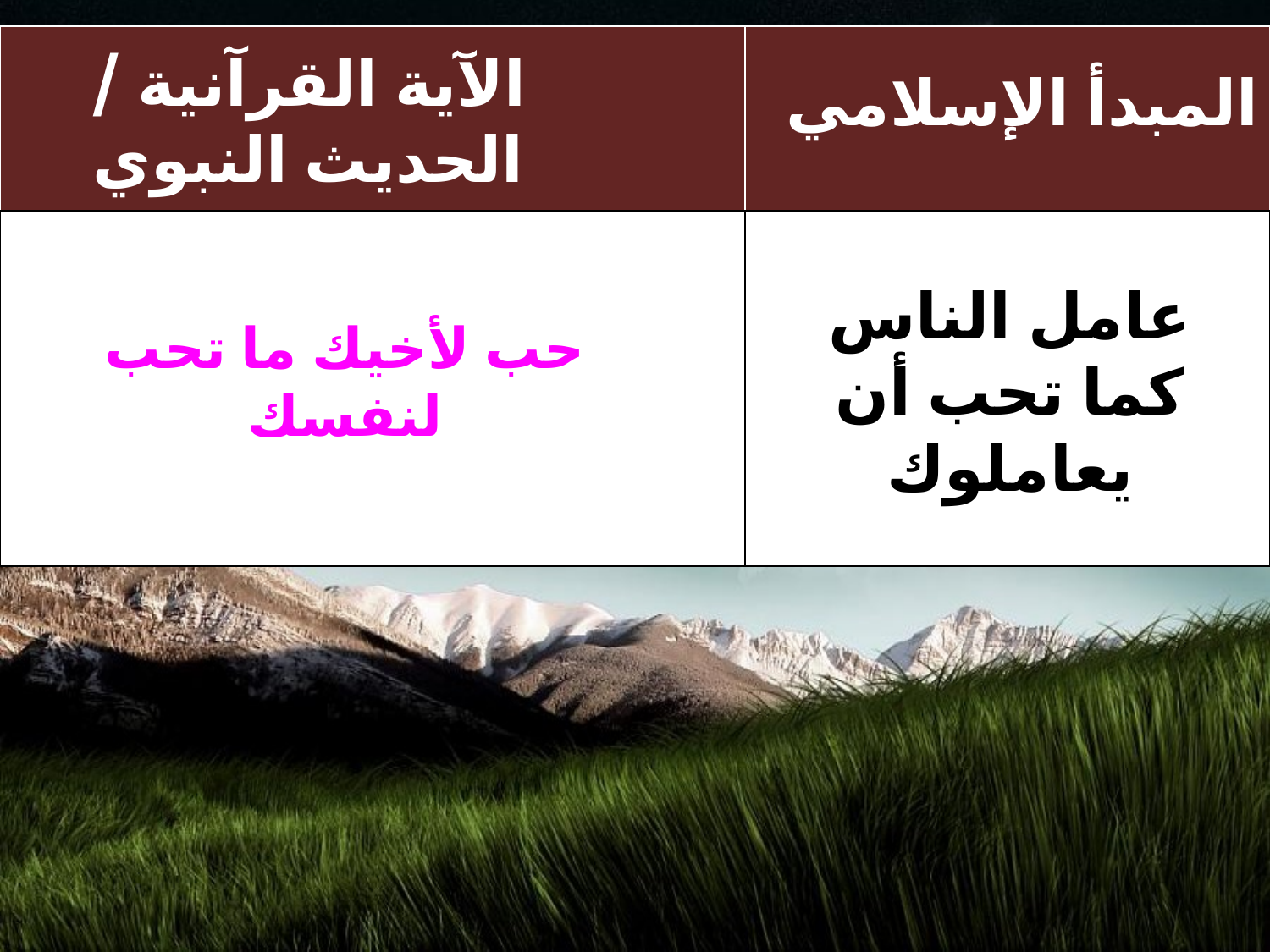

|  |  |
| --- | --- |
|  |  |
الآية القرآنية / الحديث النبوي
المبدأ الإسلامي
عامل الناس كما تحب أن يعاملوك
حب لأخيك ما تحب لنفسك